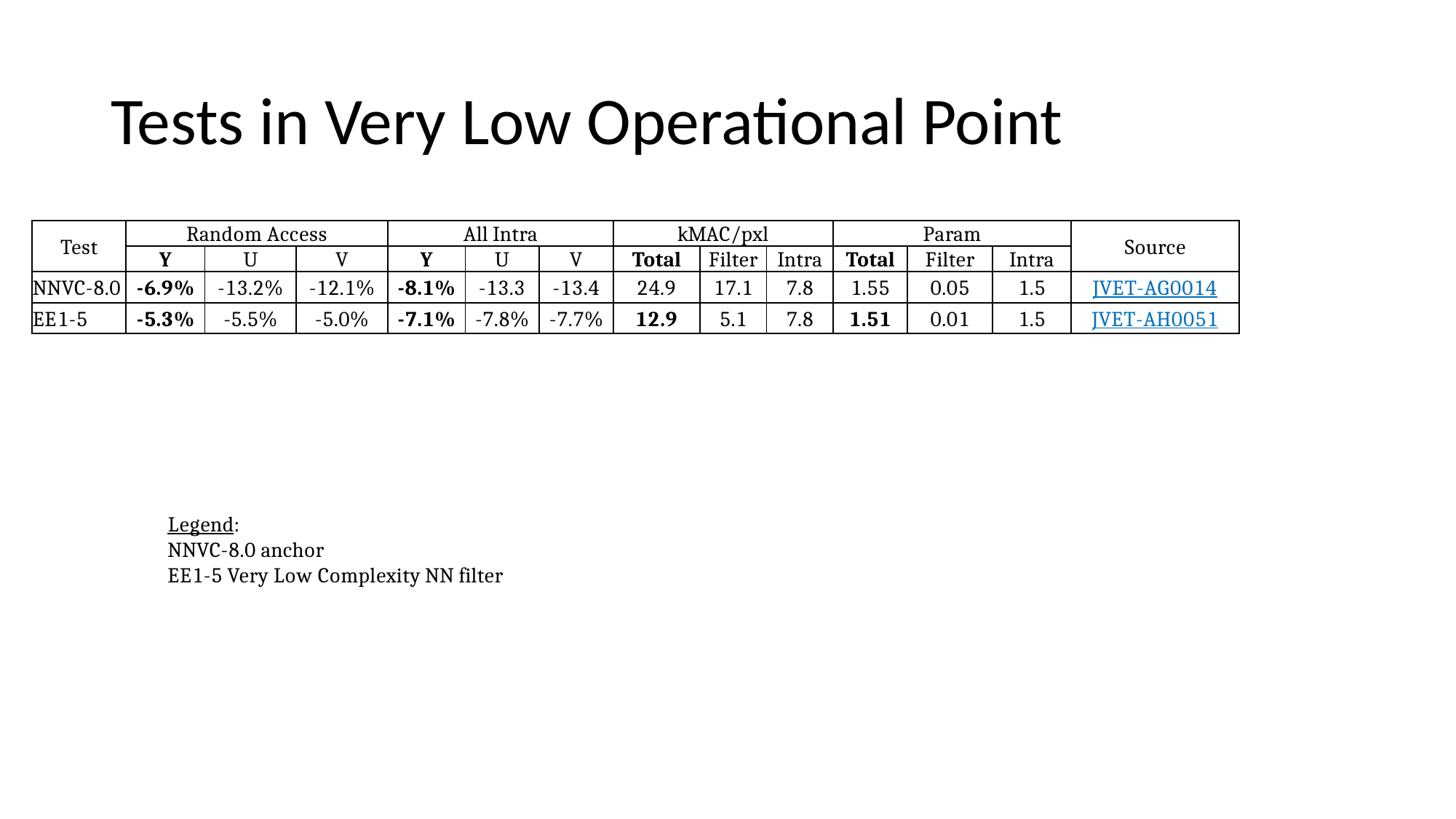

# Tests in Very Low Operational Point
| Test | Random Access |  |  | All Intra |  |  | kMAC/pxl |  |  | Param |  |  | Source |
| --- | --- | --- | --- | --- | --- | --- | --- | --- | --- | --- | --- | --- | --- |
|  | Y | U | V | Y | U | V | Total | Filter | Intra | Total | Filter | Intra |  |
| NNVC-8.0 | -6.9% | -13.2% | -12.1% | -8.1% | -13.3 | -13.4 | 24.9 | 17.1 | 7.8 | 1.55 | 0.05 | 1.5 | JVET-AG0014 |
| EE1-5 | -5.3% | -5.5% | -5.0% | -7.1% | -7.8% | -7.7% | 12.9 | 5.1 | 7.8 | 1.51 | 0.01 | 1.5 | JVET-AH0051 |
Legend:
NNVC-8.0 anchor
EE1-5 Very Low Complexity NN filter